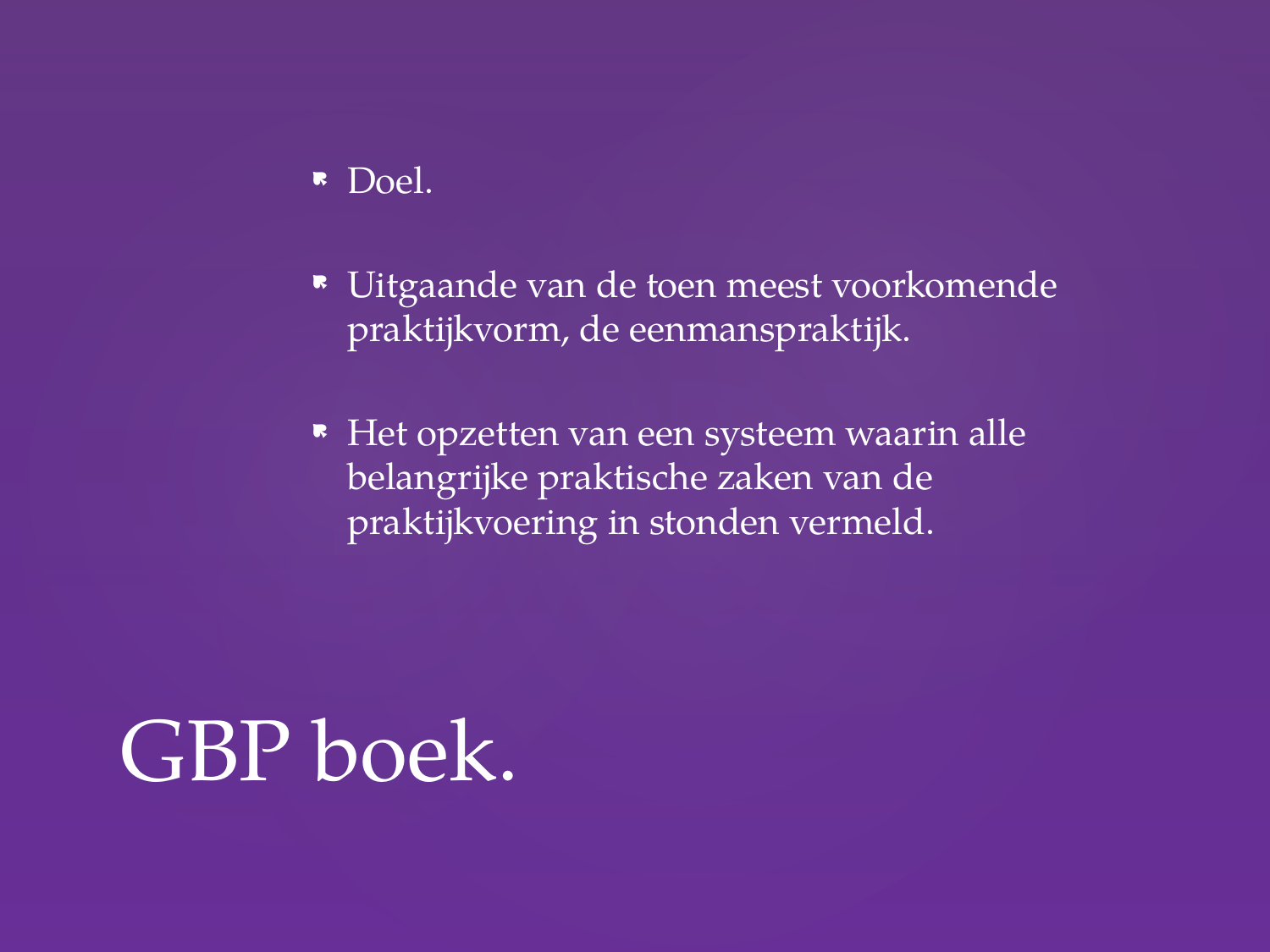

Doel.

Uitgaande van de toen meest voorkomende praktijkvorm, de eenmanspraktijk.

Het opzetten van een systeem waarin alle belangrijke praktische zaken van de praktijkvoering in stonden vermeld.
# GBP boek.